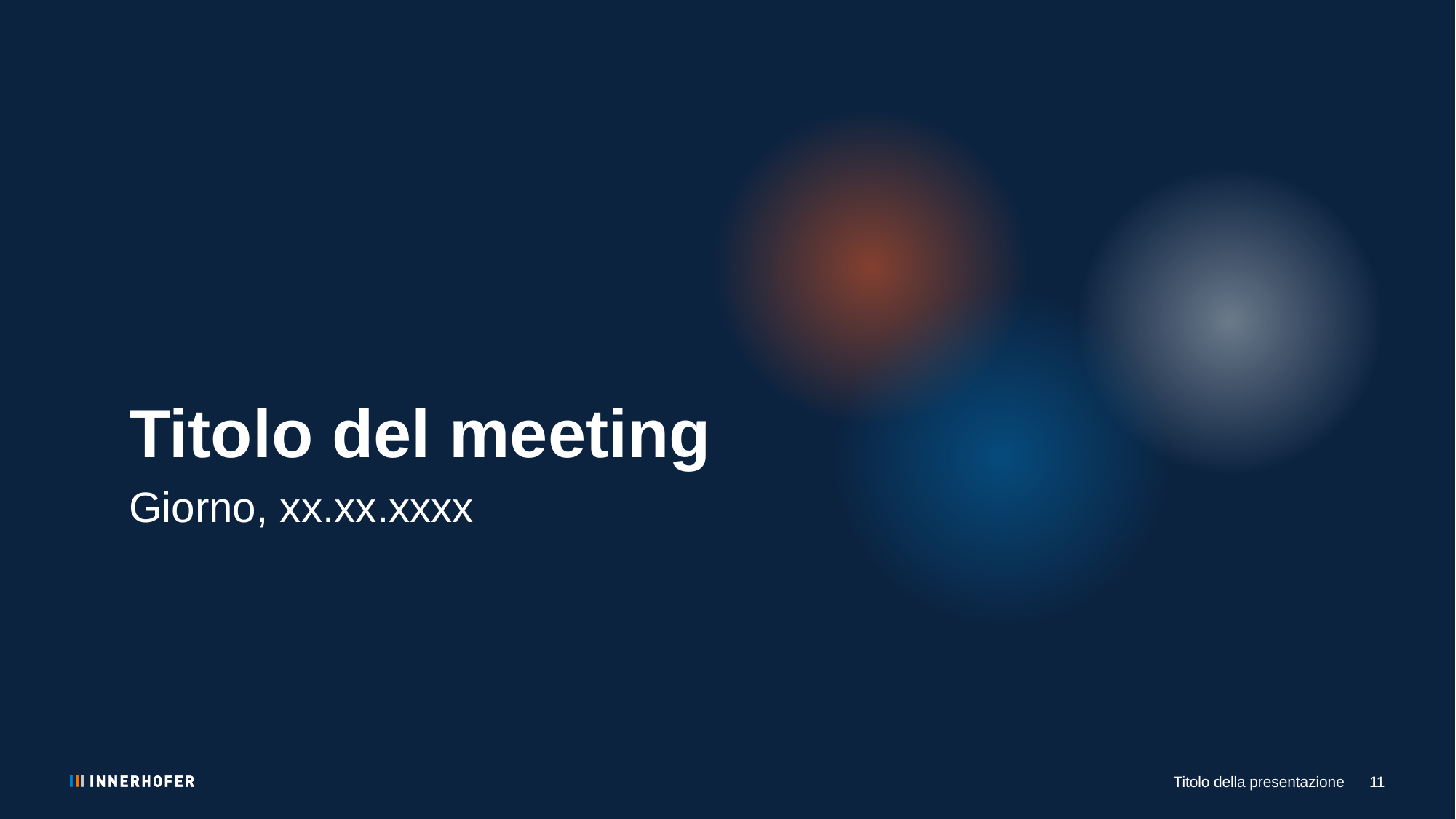

Titolo del meeting
Giorno, xx.xx.xxxx

Titolo della presentazione
11